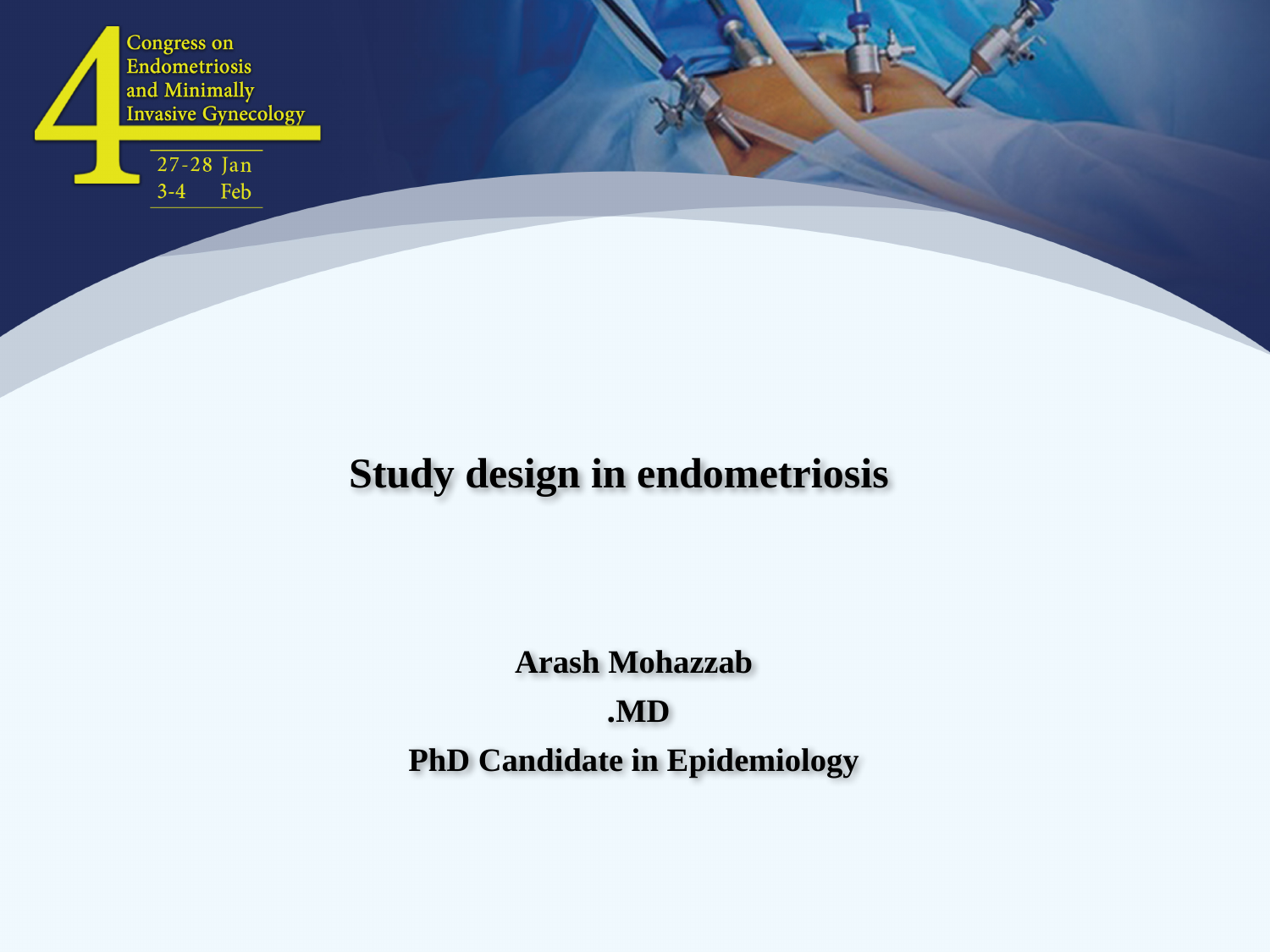

Study design in endometriosis
Arash Mohazzab
MD.
PhD Candidate in Epidemiology